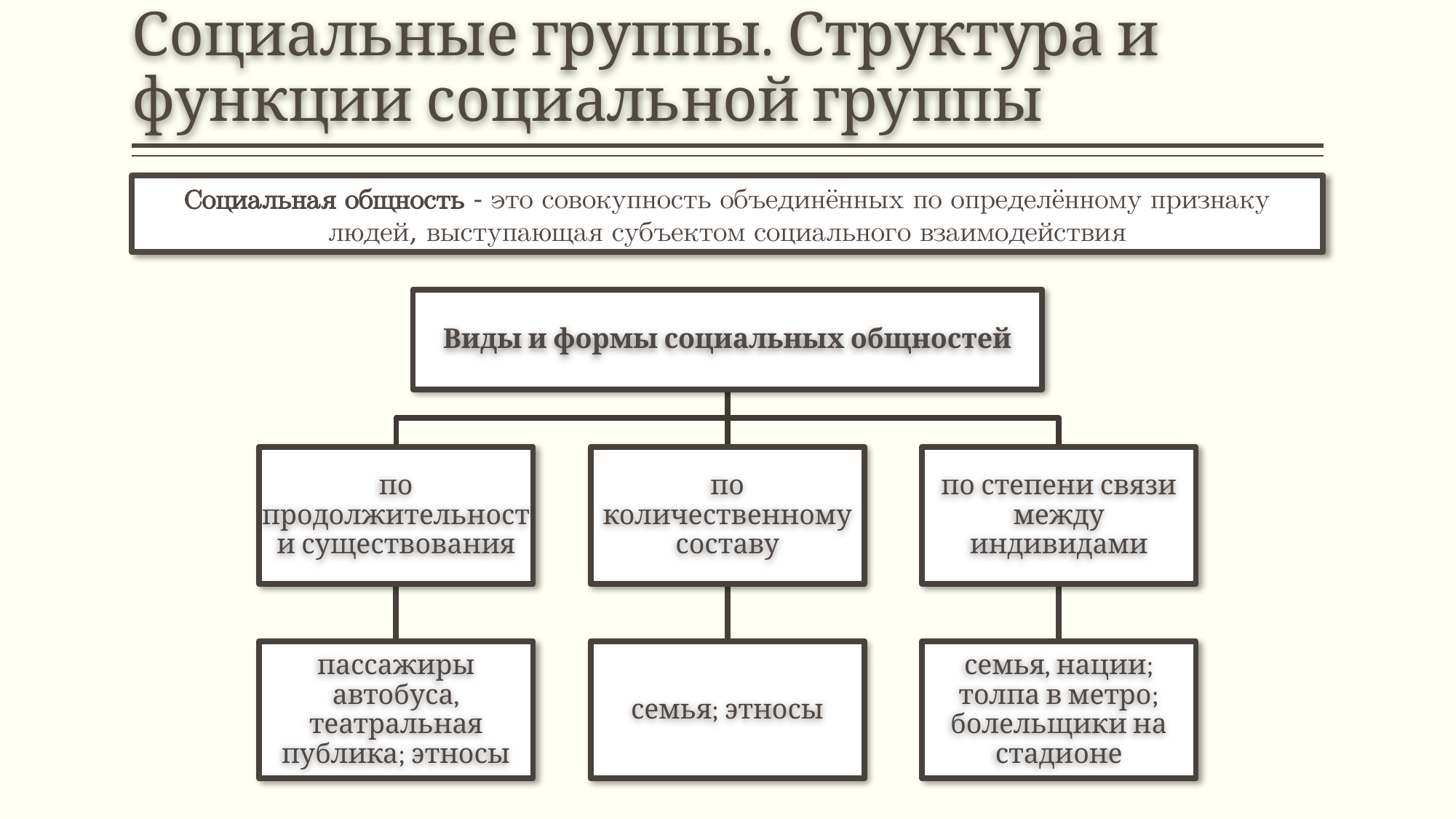

# Социальные группы. Структура и функции социальной группы
Социальная общность - это совокупность объединённых по определённому признаку людей, выступающая субъектом социального взаимодействия

Виды и формы социальных общностей

по продолжительности существования

по количественному составу

по степени связи между индивидами

пассажиры автобуса, театральная публика; этносы

семья; этносы

семья, нации; толпа в метро; болельщики на стадионе